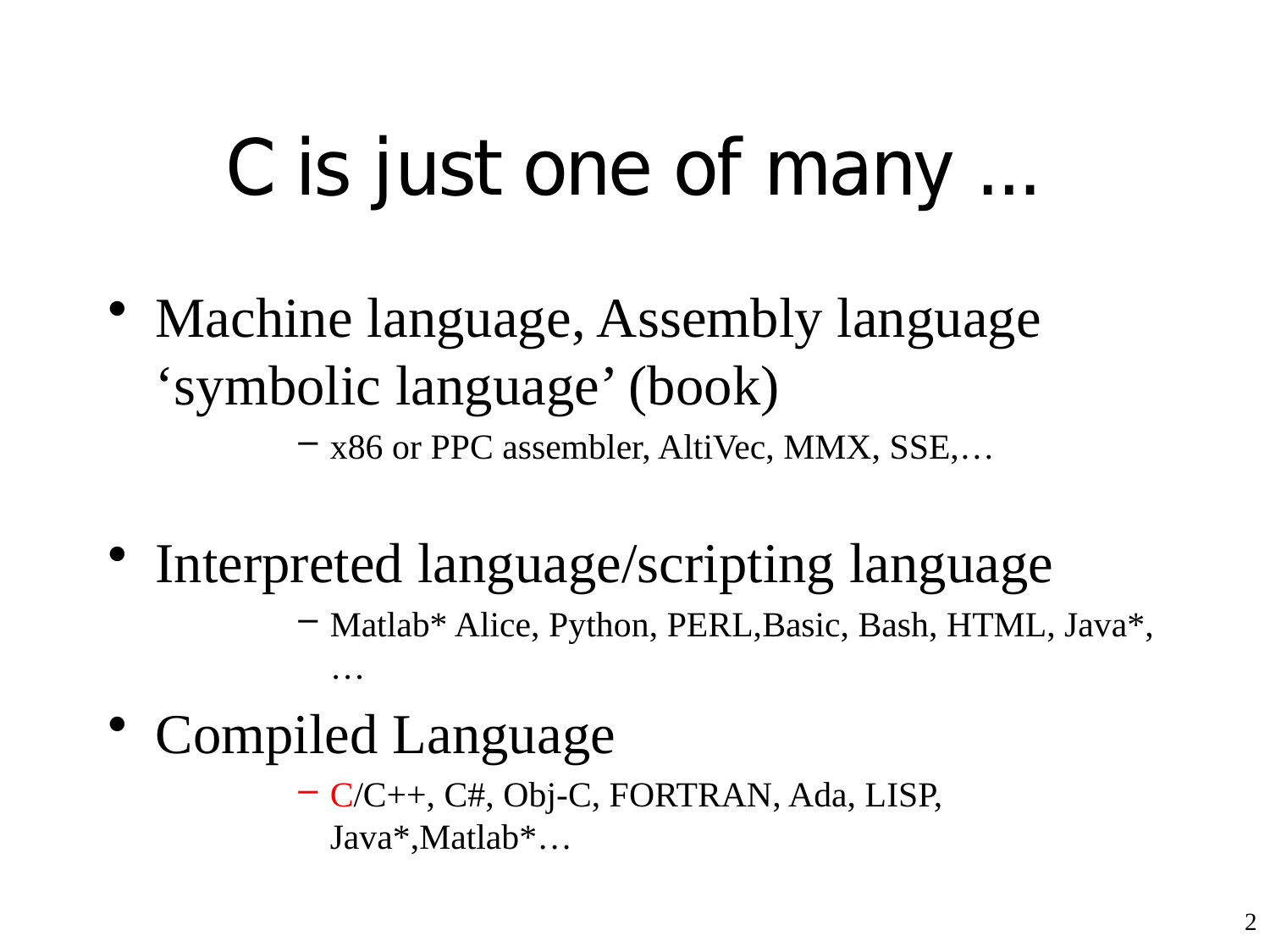

C is just one of many …
Machine language, Assembly language
‘symbolic language’ (book)
x86 or PPC assembler, AltiVec, MMX, SSE,…

Interpreted language/scripting language
Matlab* Alice, Python, PERL,Basic, Bash, HTML, Java*, …
Compiled Language
C/C++, C#, Obj-C, FORTRAN, Ada, LISP, Java*,Matlab*…

2